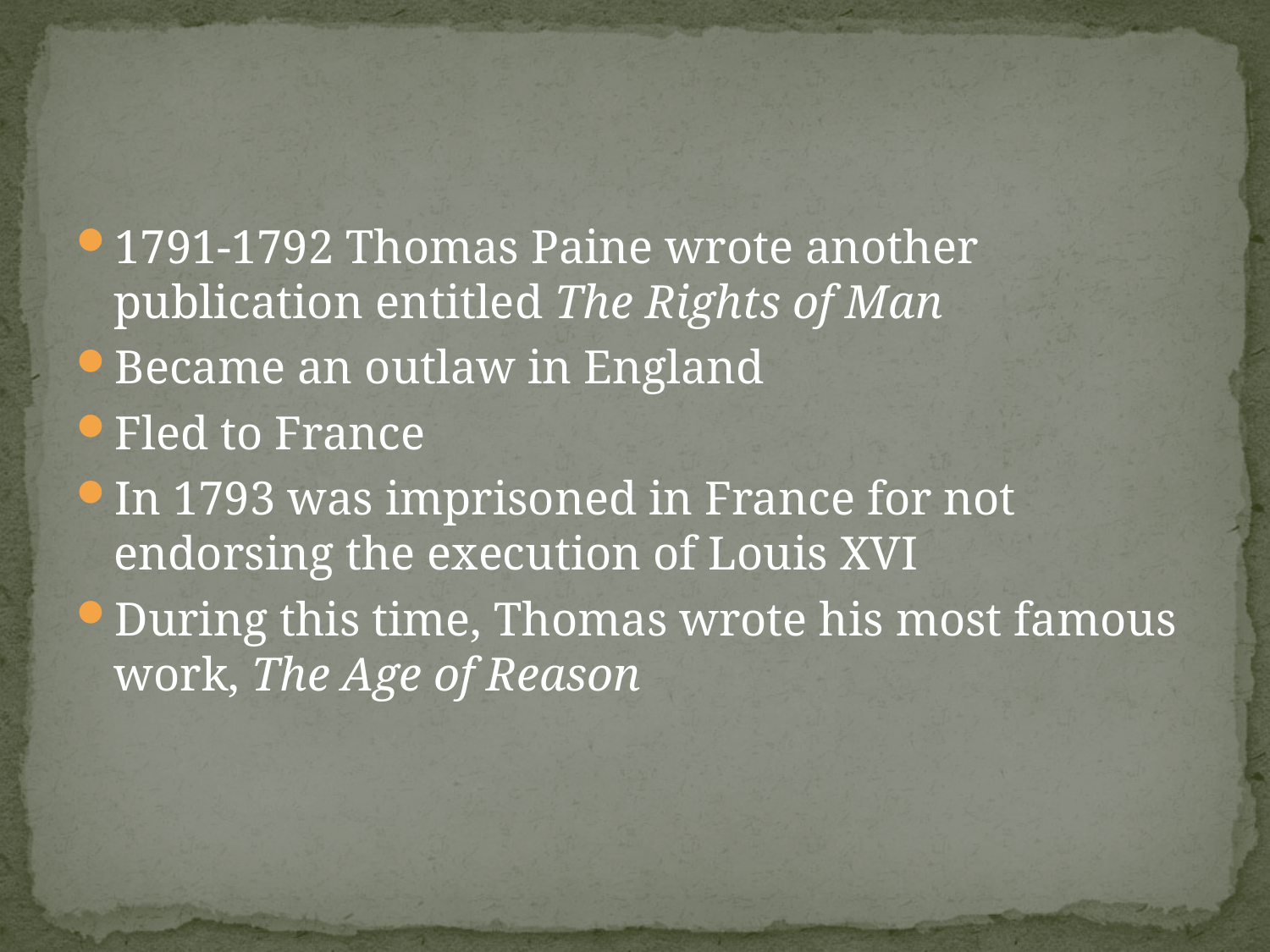

#
1791-1792 Thomas Paine wrote another publication entitled The Rights of Man
Became an outlaw in England
Fled to France
In 1793 was imprisoned in France for not endorsing the execution of Louis XVI
During this time, Thomas wrote his most famous work, The Age of Reason